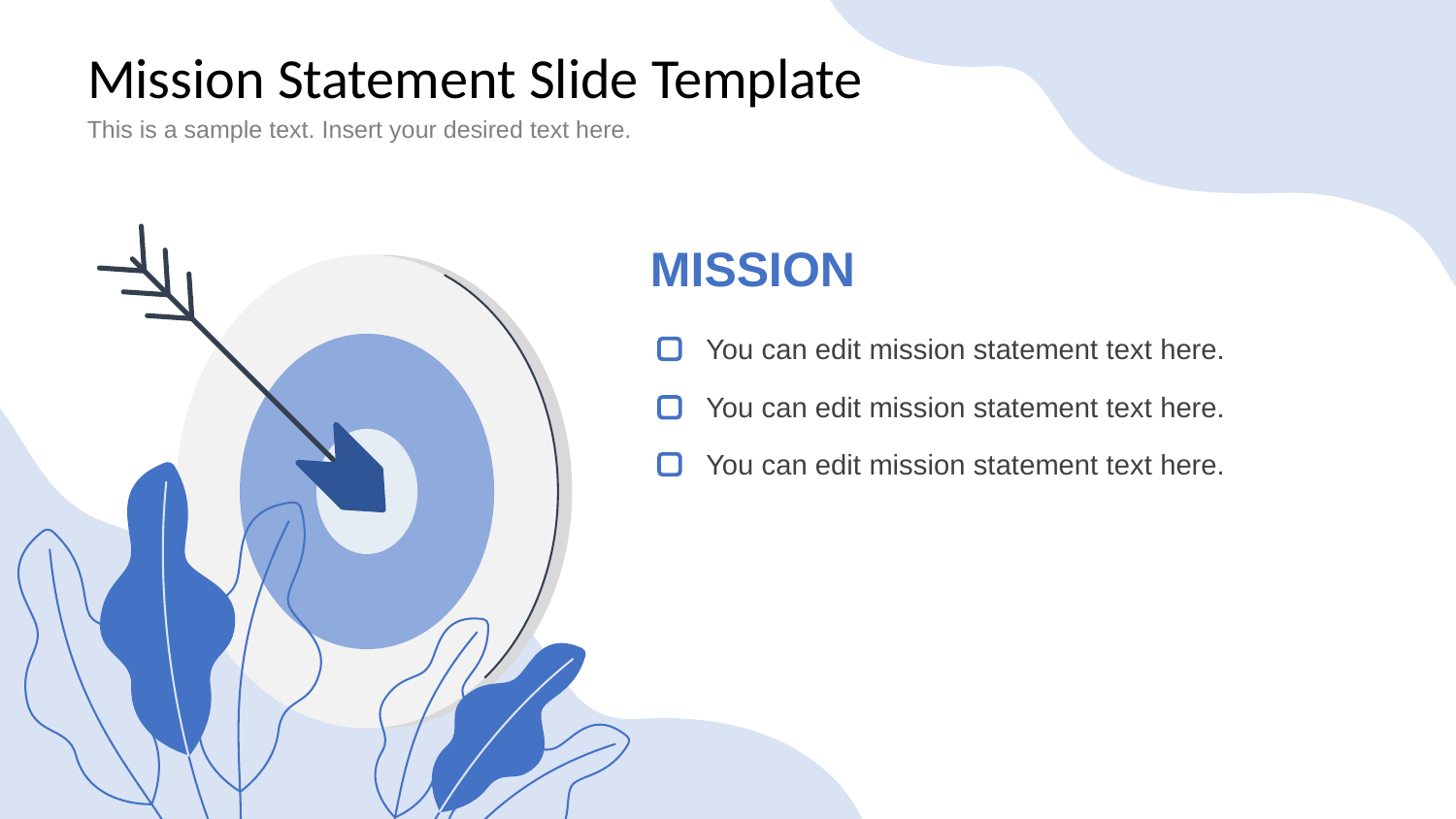

# Mission Statement Slide Template
This is a sample text. Insert your desired text here.

MISSION
You can edit mission statement text here.

You can edit mission statement text here.

You can edit mission statement text here.